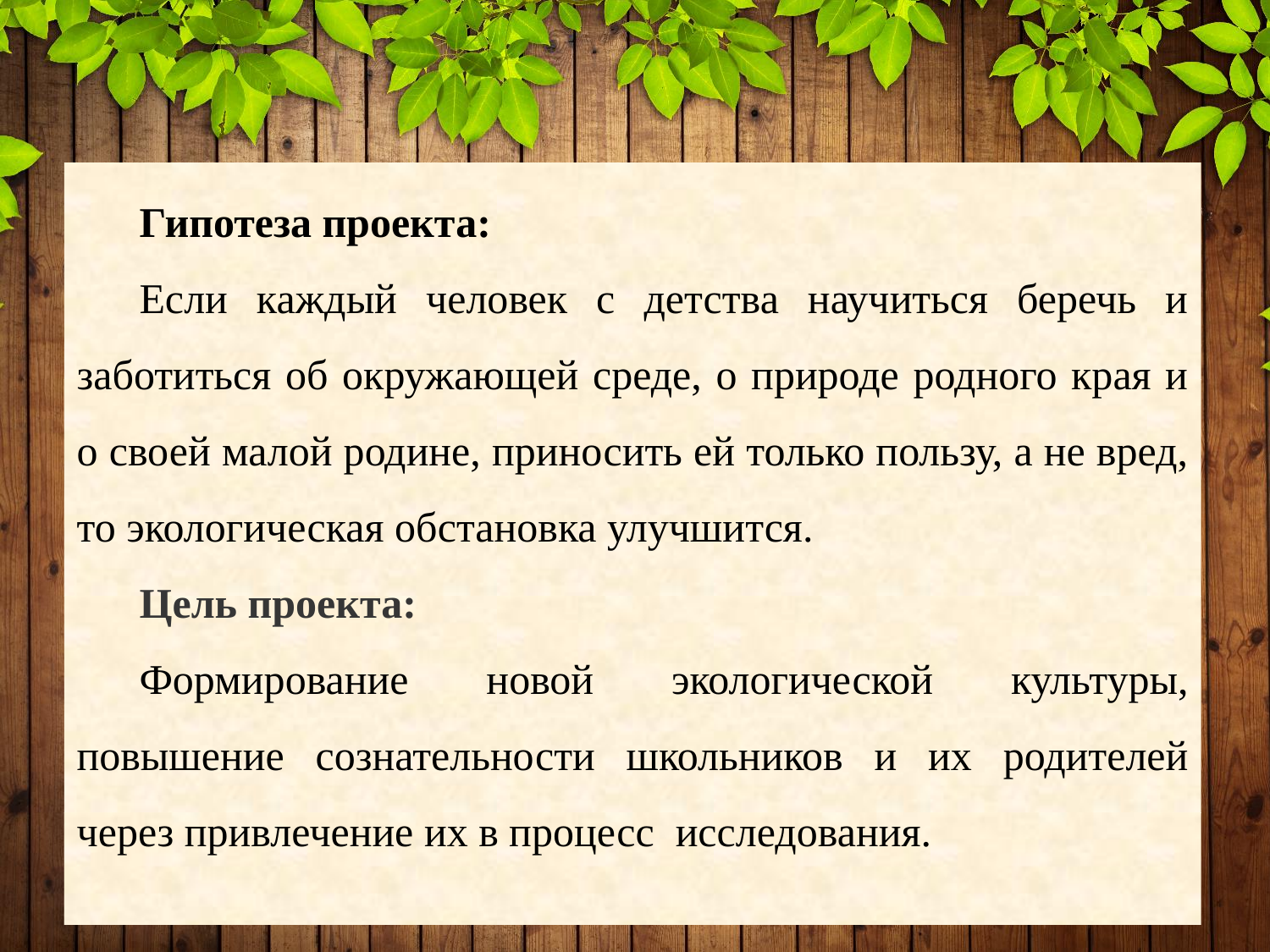

Гипотеза проекта:
Если каждый человек с детства научиться беречь и заботиться об окружающей среде, о природе родного края и о своей малой родине, приносить ей только пользу, а не вред, то экологическая обстановка улучшится.
Цель проекта:
Формирование новой экологической культуры, повышение сознательности школьников и их родителей через привлечение их в процесс  исследования.

5